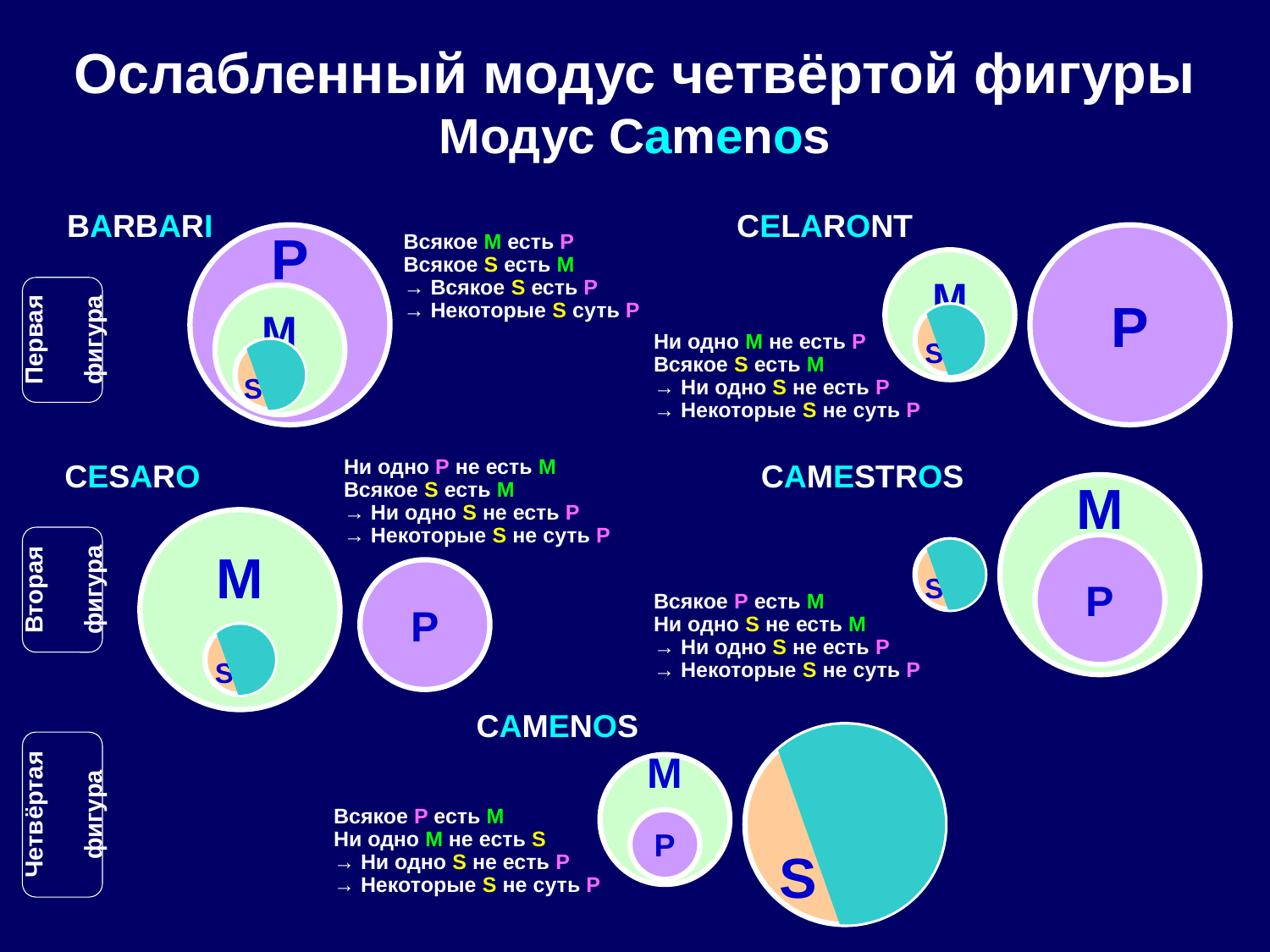

# Ослабленный модус четвёртой фигуры Модус Camenos
BARBARI
CELARONT
P
Всякое M есть P
Всякое S есть M
→ Всякое S есть P
→ Некоторые S суть P
P
M
M
Первая
фигура
S

Ни одно M не есть P
Всякое S есть M
→ Ни одно S не есть P
→ Некоторые S не суть P
 S

CESARO
Ни одно P не есть M
Всякое S есть M
→ Ни одно S не есть P
→ Некоторые S не суть P
CAMESTROS
M
M
P
S

Вторая
фигура
P
Всякое P есть M
Ни одно S не есть M
→ Ни одно S не есть P
→ Некоторые S не суть P
S

CAMENOS
S

M
Четвёртая
фигура
Всякое P есть M
Ни одно M не есть S
→ Ни одно S не есть P
→ Некоторые S не суть P
P